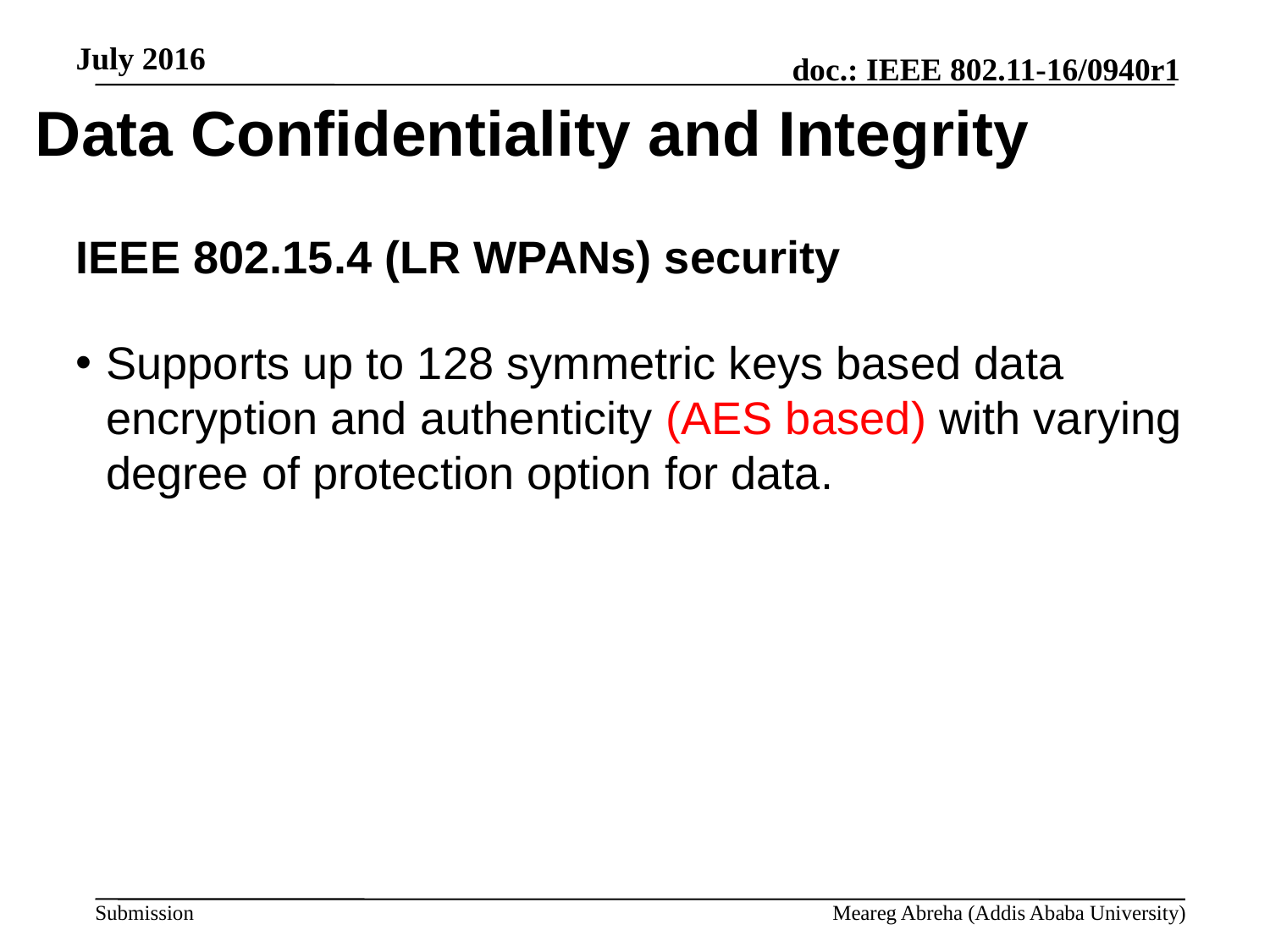

July 2016

Data Confidentiality and Integrity
IEEE 802.15.4 (LR WPANs) security

Supports up to 128 symmetric keys based data encryption and authenticity (AES based) with varying degree of protection option for data.
Meareg Abreha (Addis Ababa University)